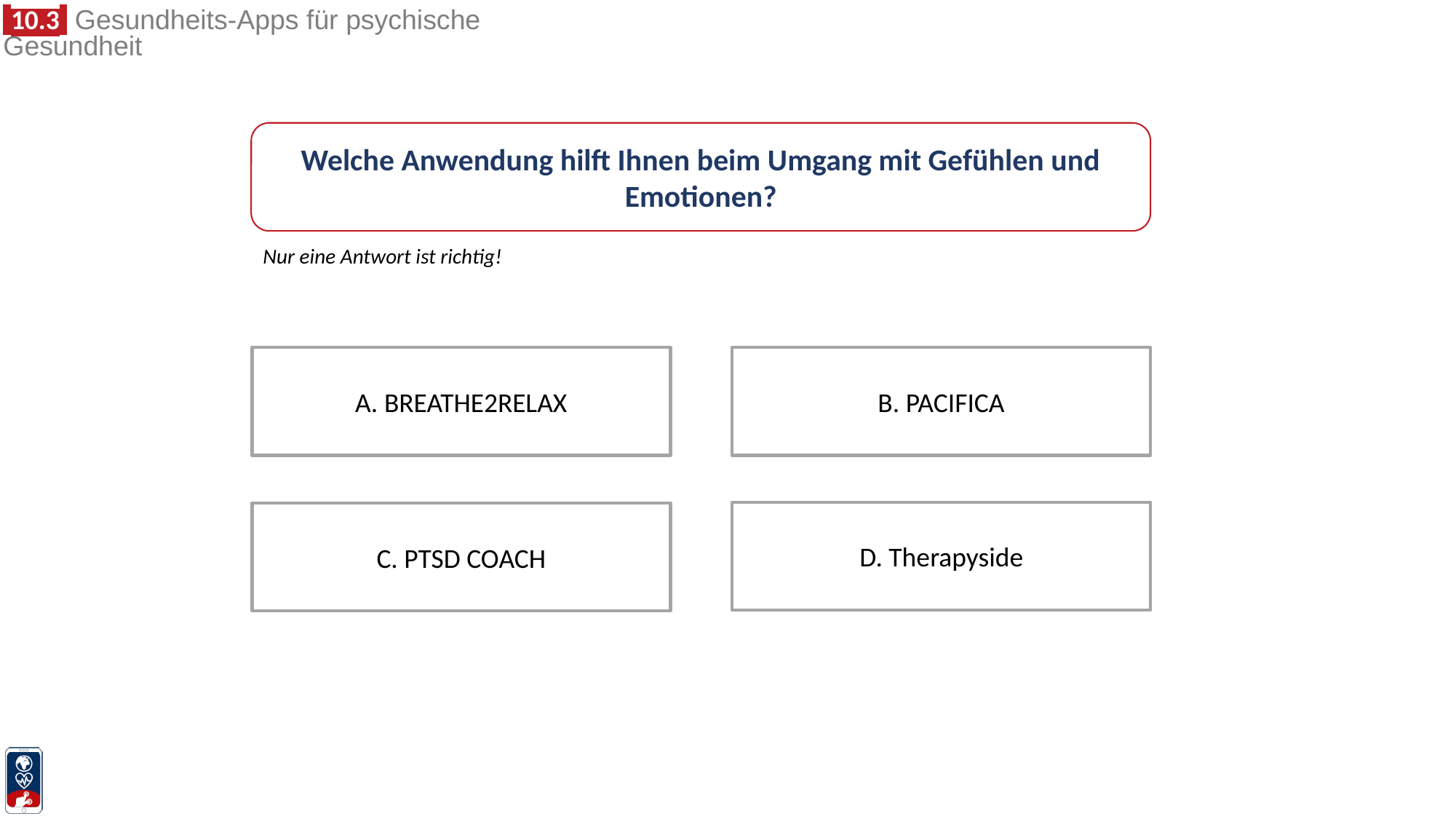

Welche Anwendung hilft Ihnen beim Umgang mit Gefühlen und Emotionen?
Nur eine Antwort ist richtig!
B. PACIFICA
A. BREATHE2RELAX
D. Therapyside
C. PTSD COACH